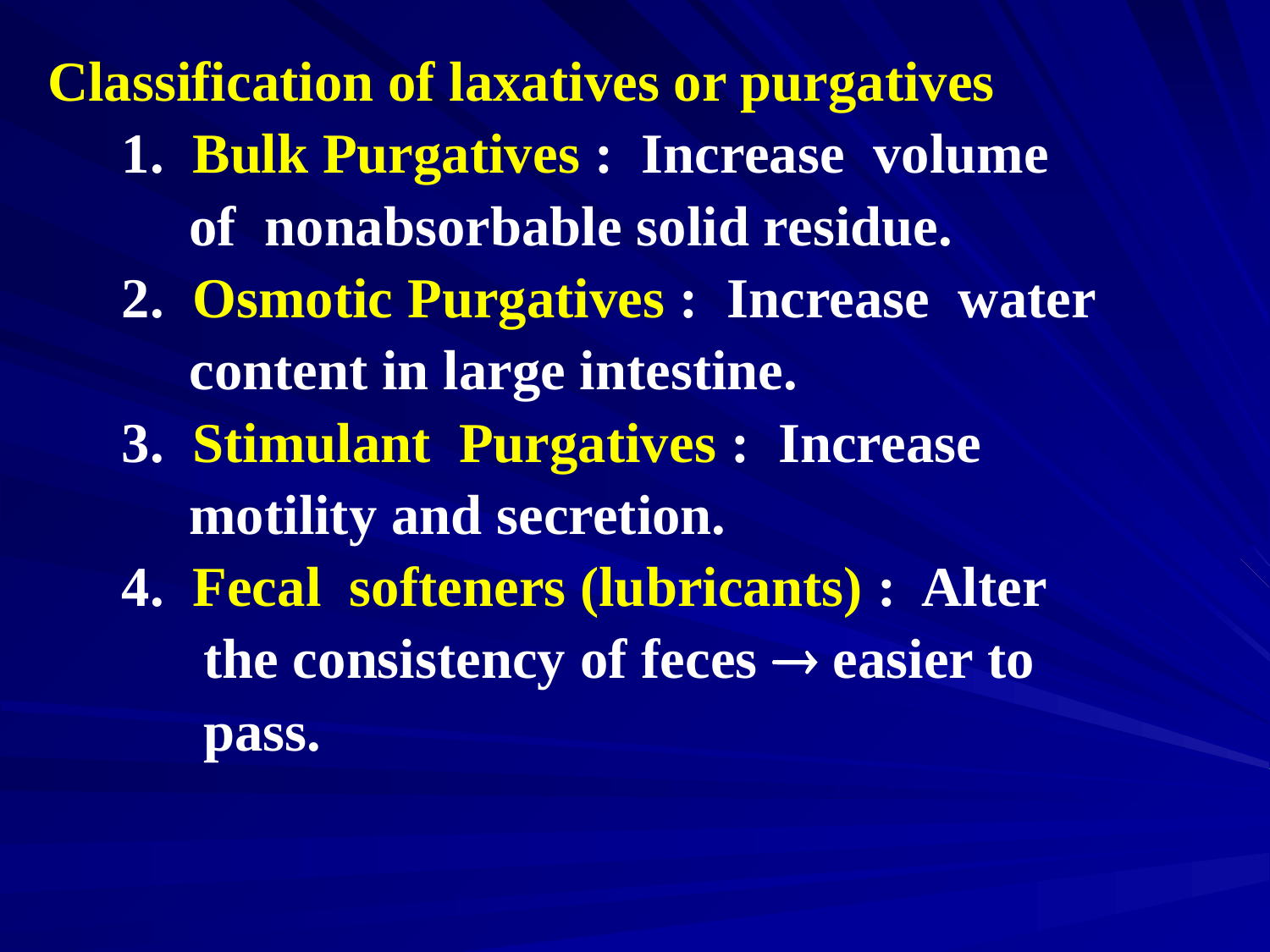

Classification of laxatives or purgatives
	1.  Bulk Purgatives :  Increase  volume
          of  nonabsorbable solid residue.
	2.  Osmotic Purgatives :  Increase  water
          content in large intestine.
	3.  Stimulant  Purgatives :  Increase
          motility and secretion.
	4.  Fecal  softeners (lubricants) :  Alter
           the consistency of feces → easier to
           pass.